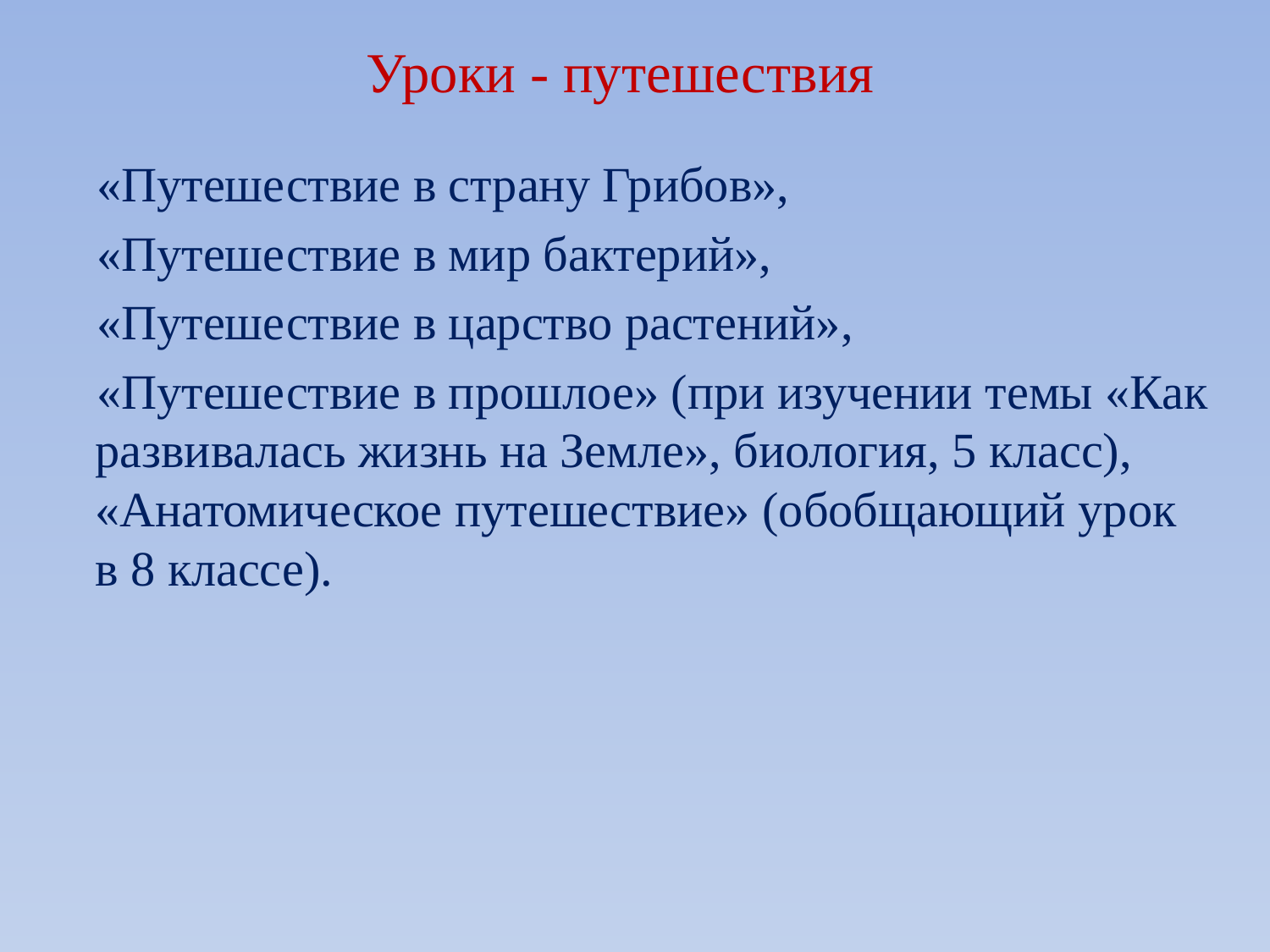

# Уроки - путешествия
    «Путешествие в страну Грибов»,
    «Путешествие в мир бактерий»,
    «Путешествие в царство растений»,
    «Путешествие в прошлое» (при изучении темы «Как развивалась жизнь на Земле», биология, 5 класс), «Анатомическое путешествие» (обобщающий урок в 8 классе).